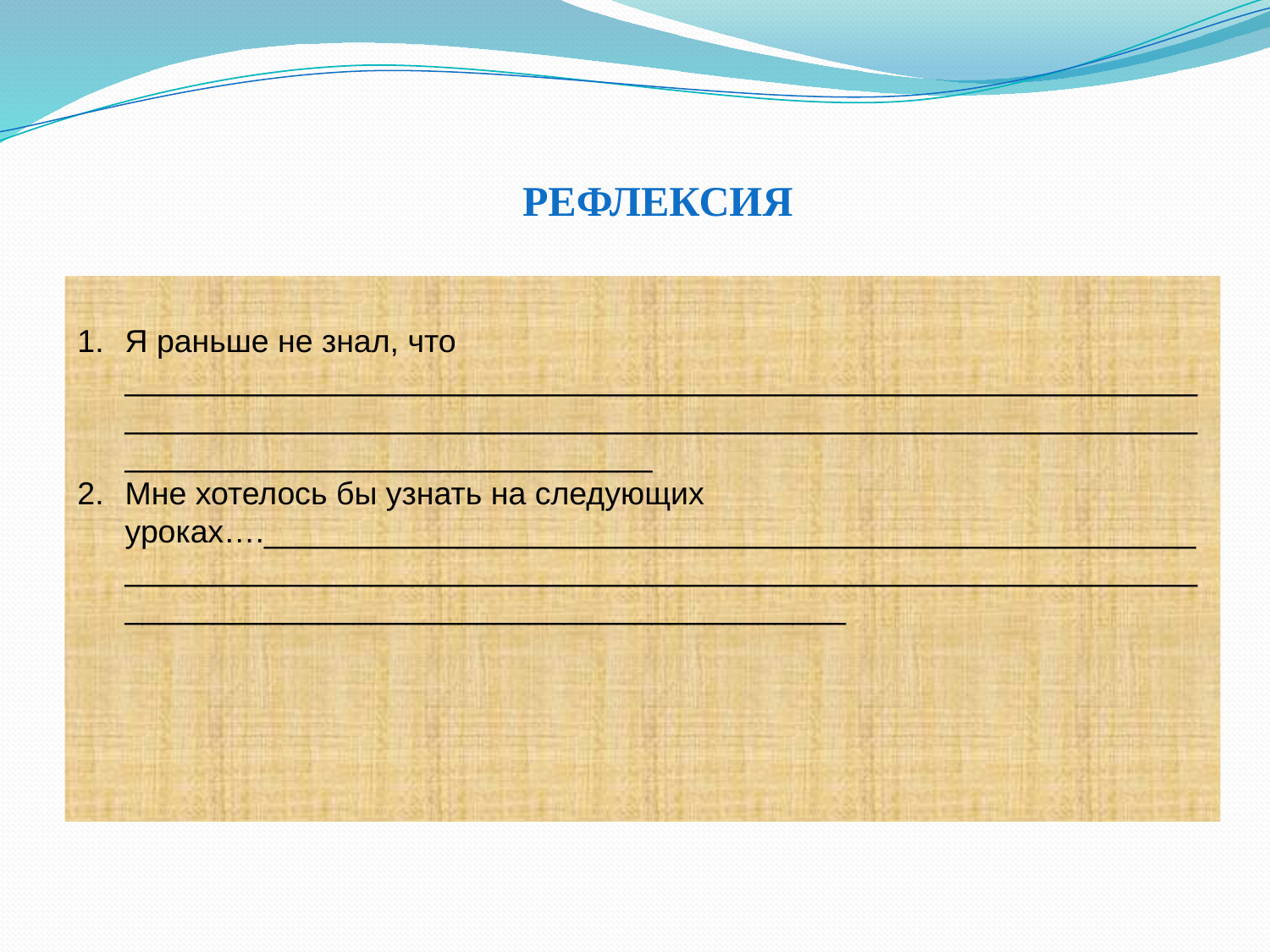

рефлексия

Я раньше не знал, что ________________________________________________________________________________________________________________________________________________________
Мне хотелось бы узнать на следующих уроках….___________________________________________________________________________________________________________________________________________________________